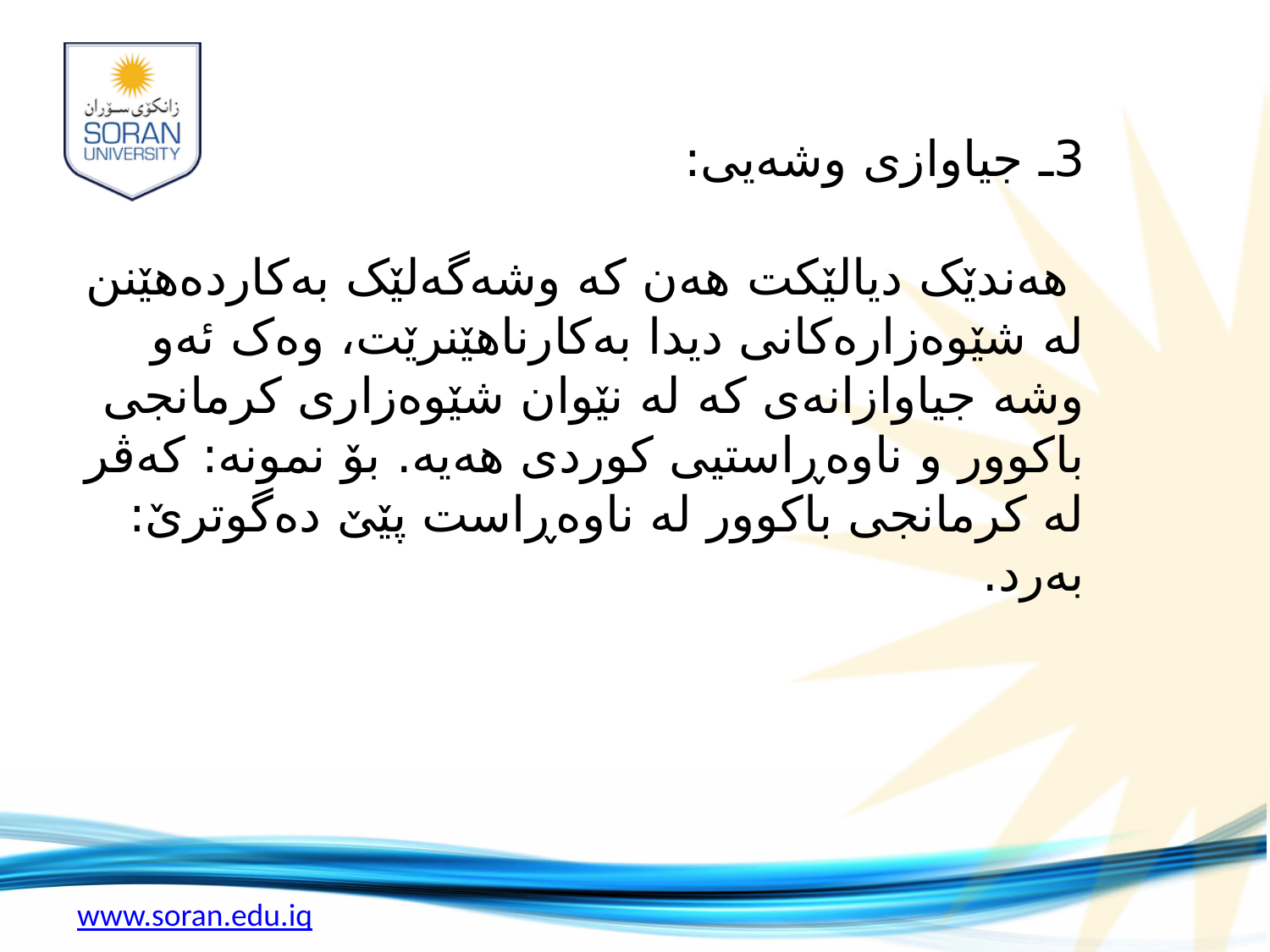

# 3ـ جیاوازى وشەیى: هەندێک دیالێکت هەن کە وشەگەلێک بەکاردەهێنن لە شێوەزارەکانى دیدا بەکارناهێنرێت، وەک ئەو وشە جیاوازانەی کە لە نێوان شێوەزاری کرمانجی باکوور و ناوەڕاستیی کوردی هەیە. بۆ نمونە: کەڤر لە کرمانجی باکوور لە ناوەڕاست پێێ دەگوترێ: بەرد.